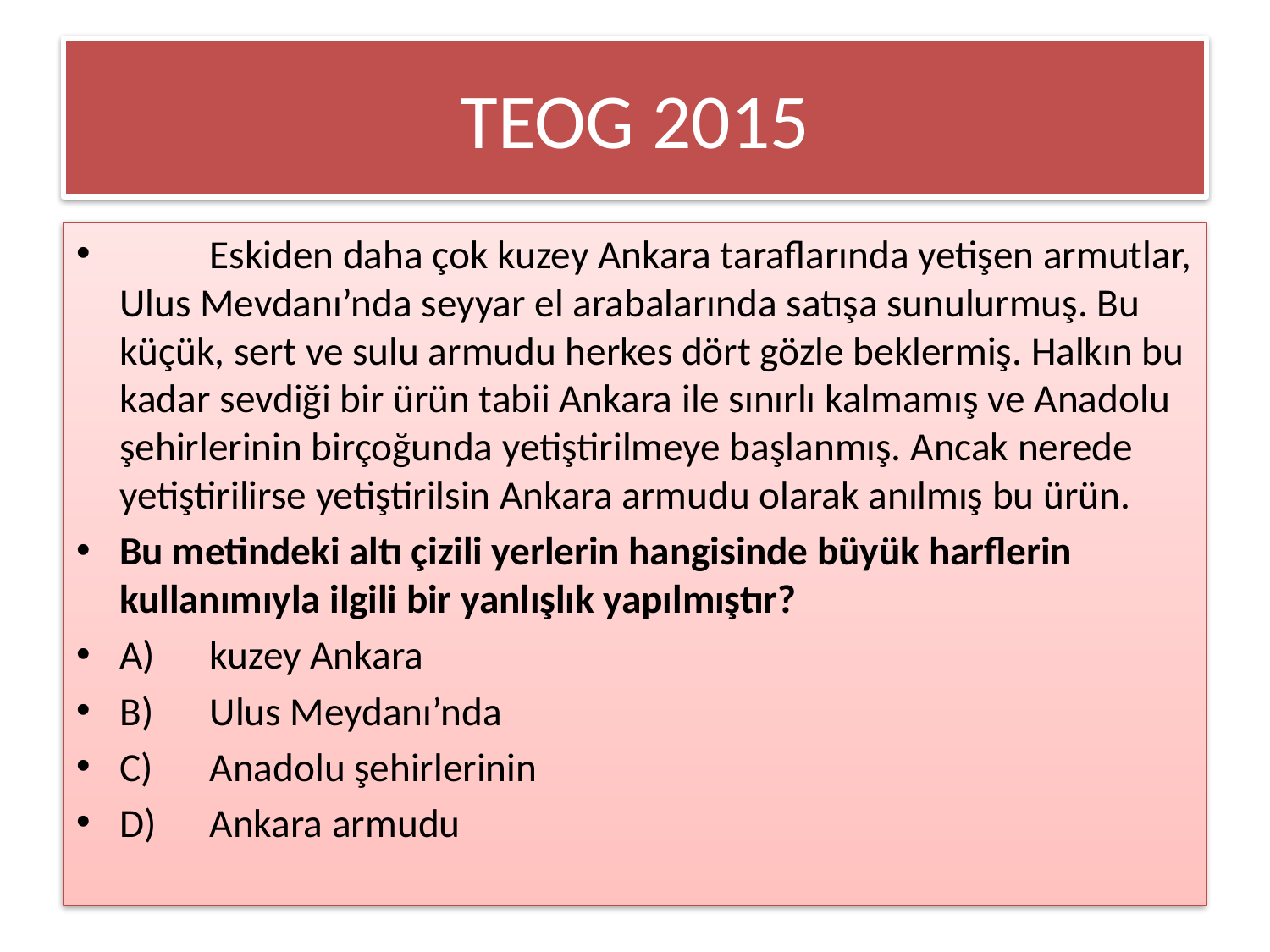

# TEOG 2015
	Eskiden daha çok kuzey Ankara taraflarında yetişen armutlar, Ulus Mevdanı’nda seyyar el arabalarında satışa sunulurmuş. Bu küçük, sert ve sulu armudu herkes dört gözle beklermiş. Halkın bu kadar sevdiği bir ürün tabii Ankara ile sınırlı kalmamış ve Anadolu şehirlerinin birçoğunda yetiştirilmeye başlanmış. Ancak nerede yetiştirilirse yetiştirilsin Ankara armudu olarak anılmış bu ürün.
Bu metindeki altı çizili yerlerin hangisinde büyük harflerin kullanımıyla ilgili bir yanlışlık yapılmıştır?
A)	kuzey Ankara
B)	Ulus Meydanı’nda
C)	Anadolu şehirlerinin
D)	Ankara armudu